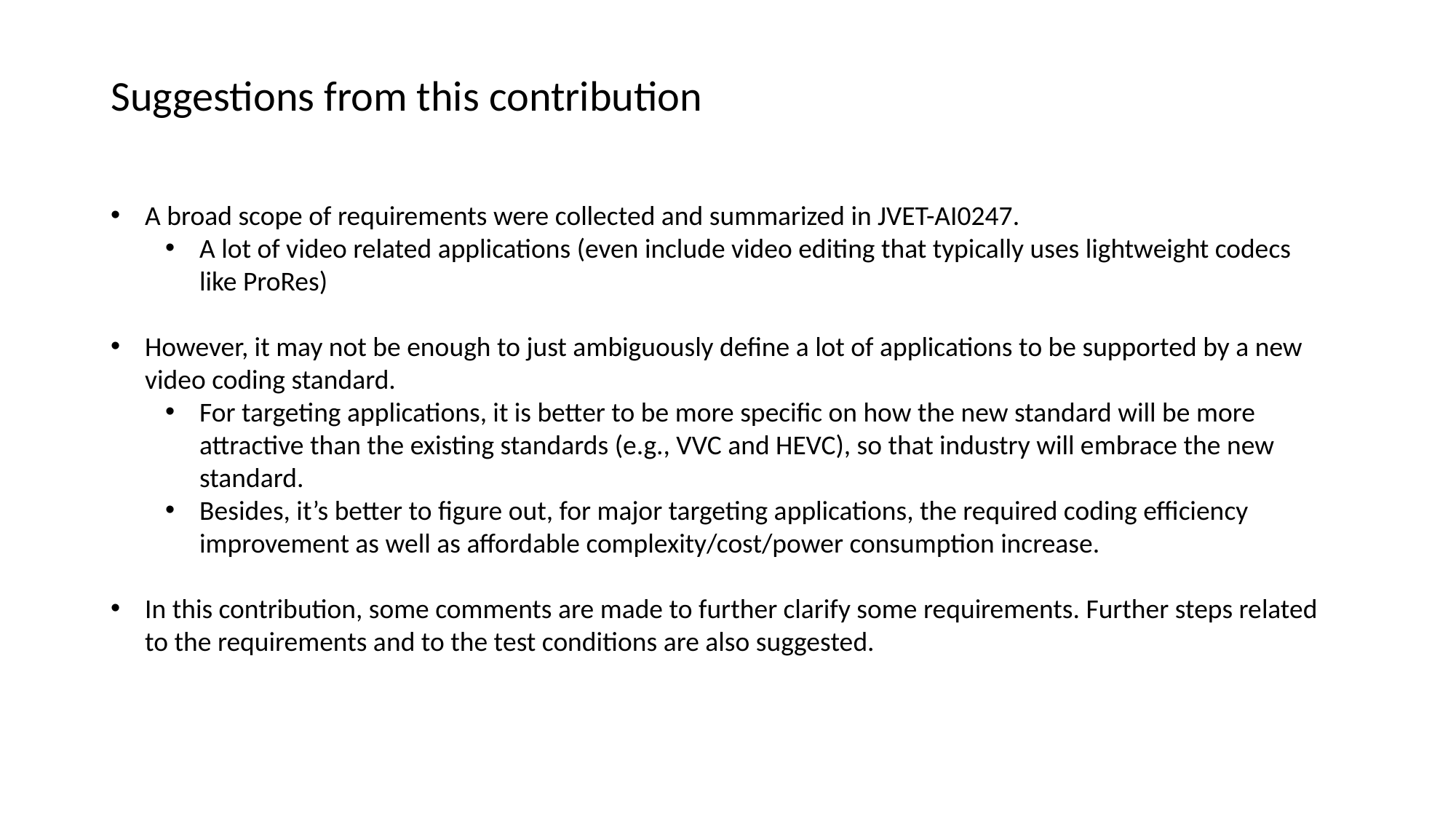

# Suggestions from this contribution
A broad scope of requirements were collected and summarized in JVET-AI0247.
A lot of video related applications (even include video editing that typically uses lightweight codecs like ProRes)

However, it may not be enough to just ambiguously define a lot of applications to be supported by a new video coding standard.
For targeting applications, it is better to be more specific on how the new standard will be more attractive than the existing standards (e.g., VVC and HEVC), so that industry will embrace the new standard.
Besides, it’s better to figure out, for major targeting applications, the required coding efficiency improvement as well as affordable complexity/cost/power consumption increase.

In this contribution, some comments are made to further clarify some requirements. Further steps related to the requirements and to the test conditions are also suggested.